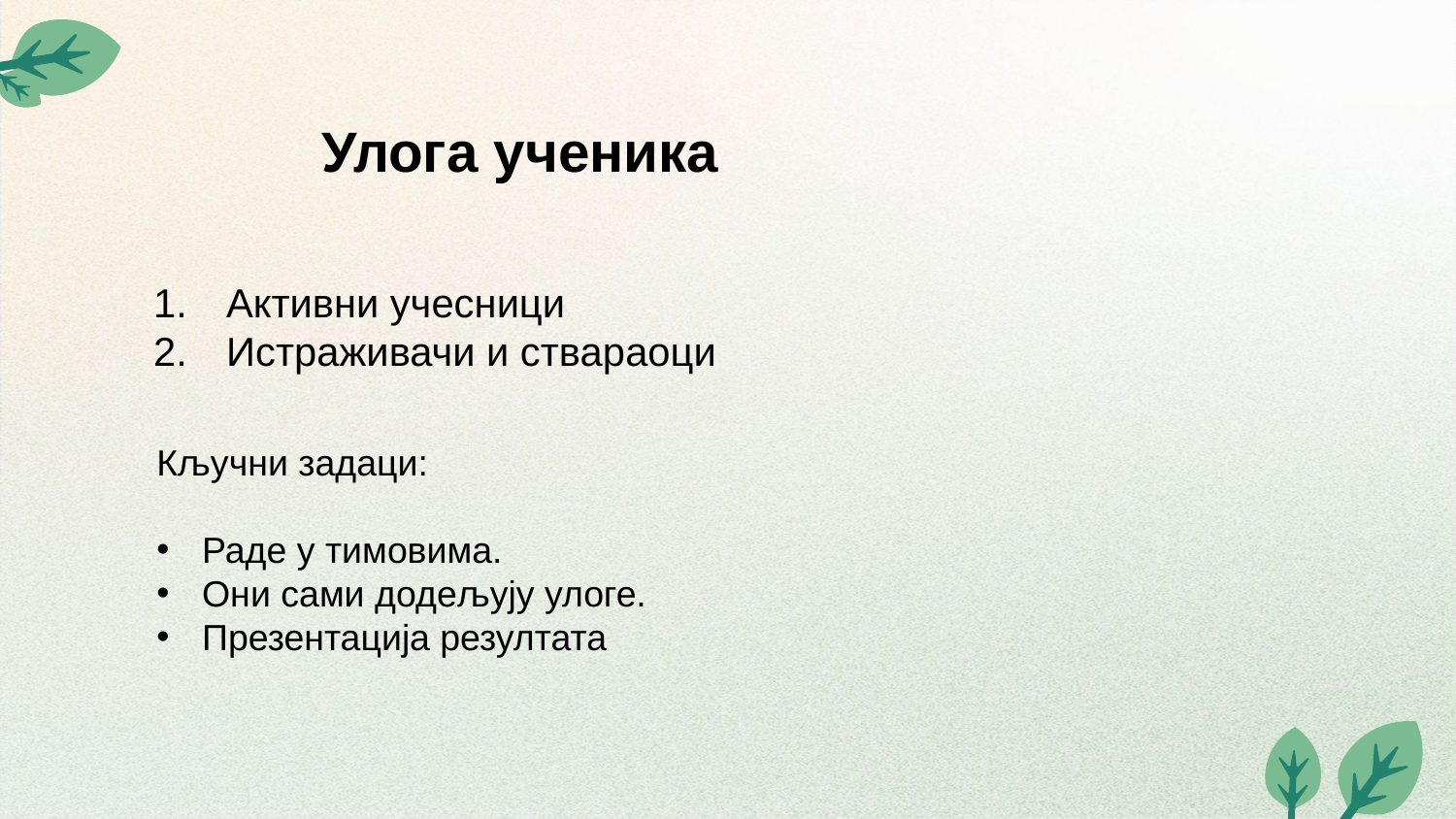

Улога ученика

Активни учесници
Истраживачи и ствараоци
Кључни задаци:

Раде у тимовима.
Они сами додељују улоге.
Презентација резултата